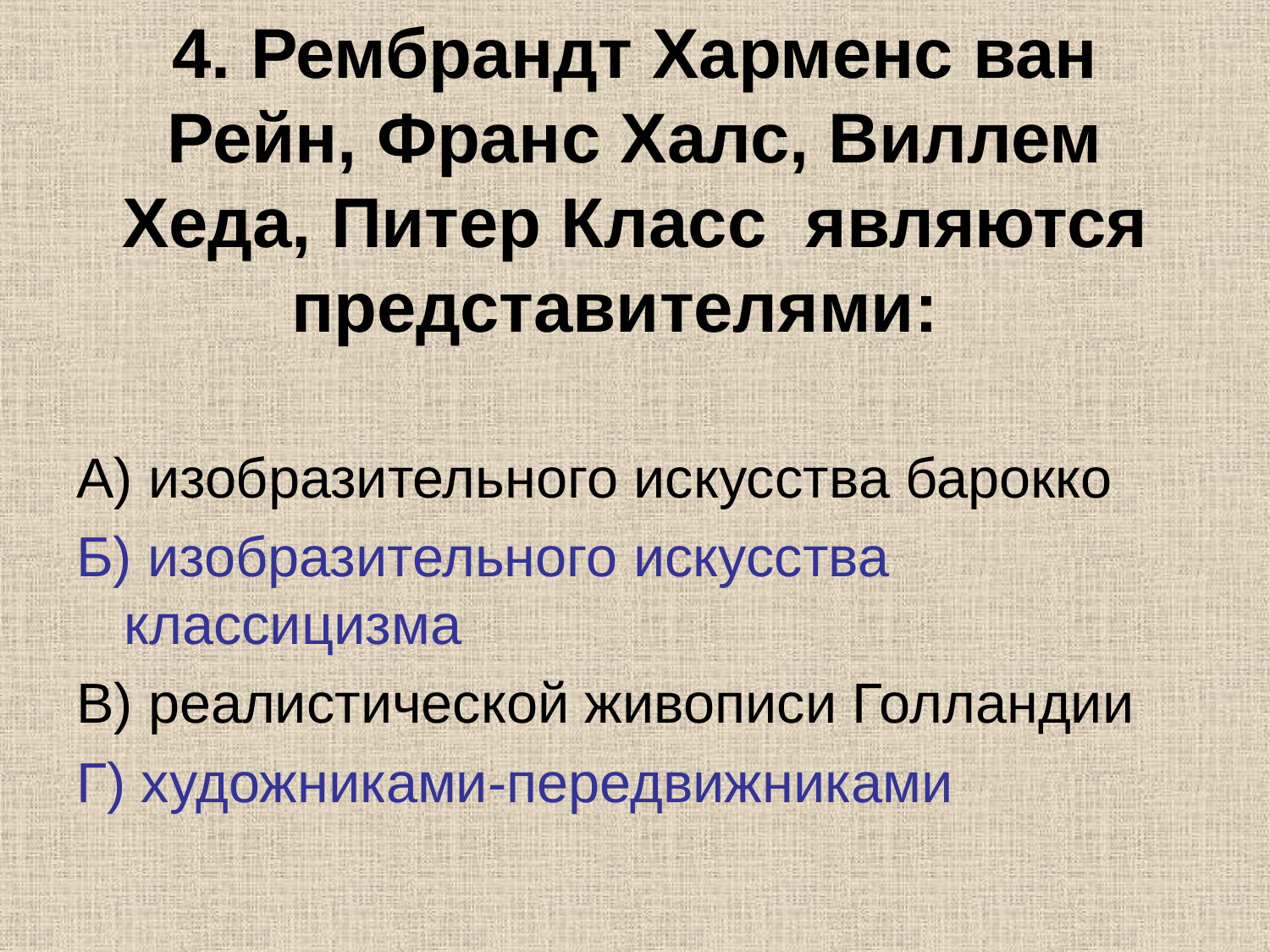

# 4. Рембрандт Харменс ван Рейн, Франс Халс, Виллем Хеда, Питер Класс  являются представителями:

А) изобразительного искусства барокко
Б) изобразительного искусства классицизма
В) реалистической живописи Голландии
Г) художниками-передвижниками